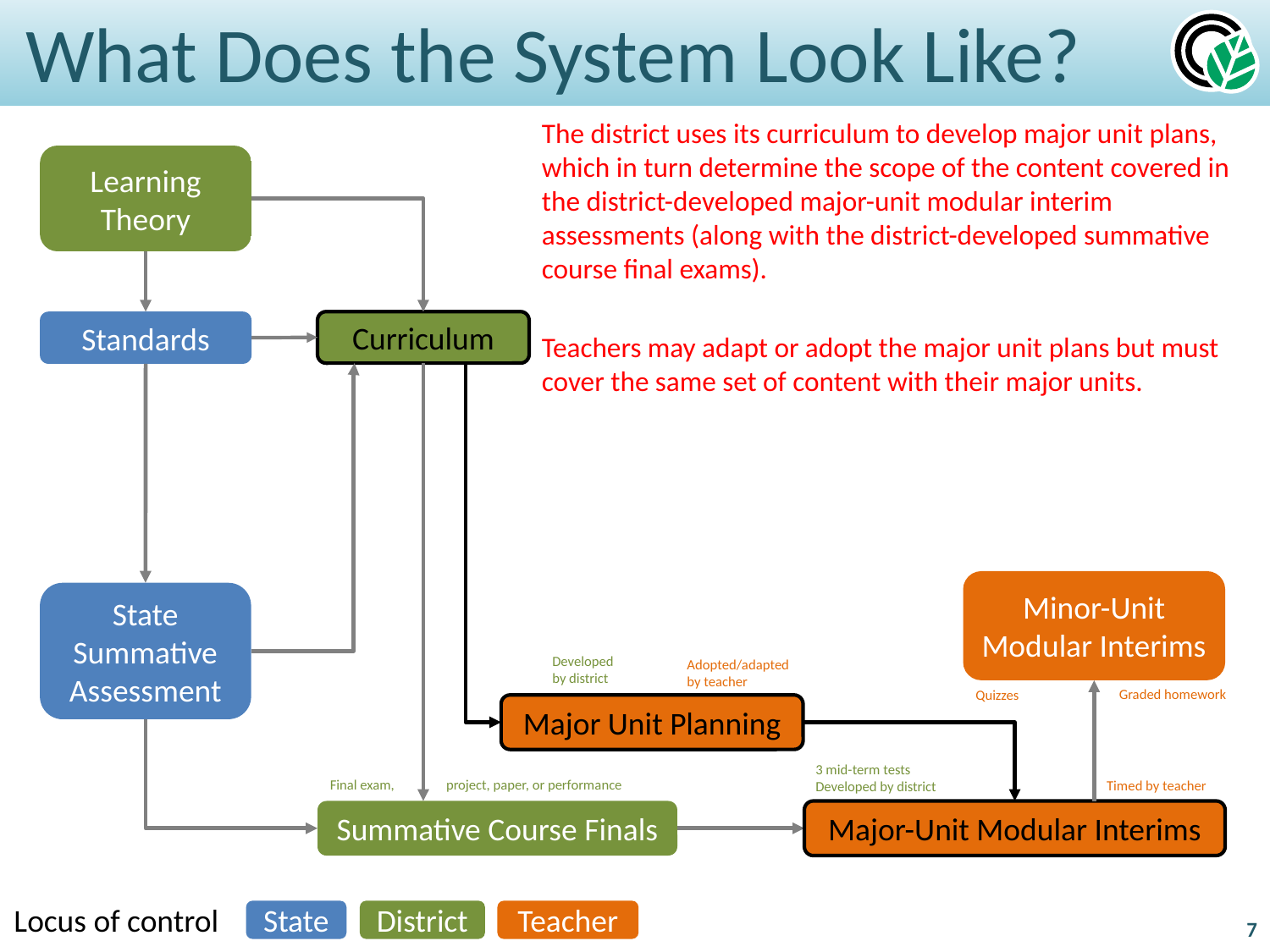

# What Does the System Look Like?
The district uses its curriculum to develop major unit plans, which in turn determine the scope of the content covered in the district-developed major-unit modular interim assessments (along with the district-developed summative course final exams).

Teachers may adapt or adopt the major unit plans but must cover the same set of content with their major units.
Learning Theory
Curriculum
Standards
Minor-Unit Modular Interims
State Summative Assessment
Developed
by district
Adopted/adapted by teacher
Graded homework
Quizzes
Major Unit Planning
3 mid-term tests
Developed by district
Final exam,
project, paper, or performance
Timed by teacher
Summative Course Finals
Major-Unit Modular Interims
Locus of control
State
District
Teacher